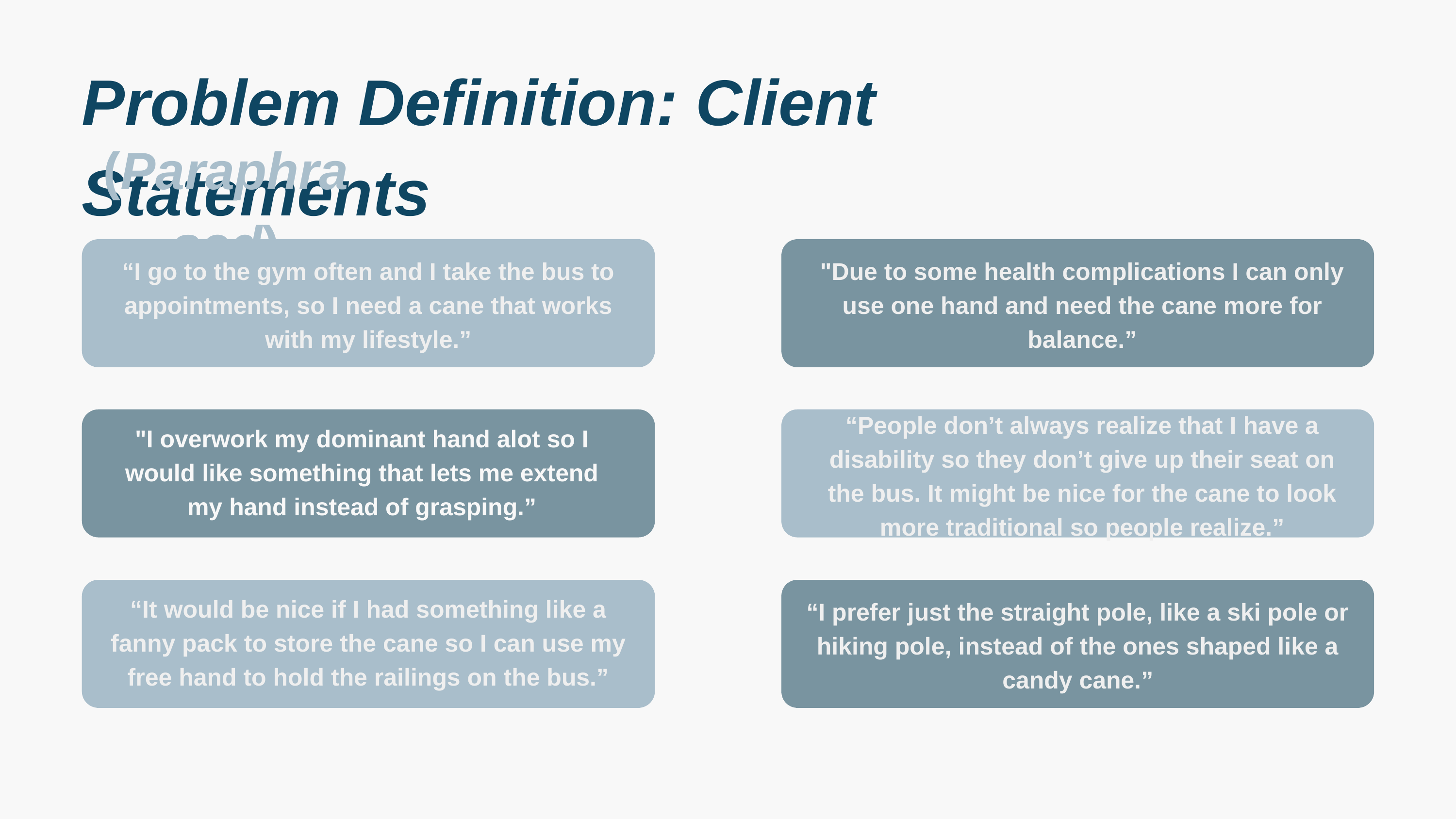

Problem Definition: Client Statements
(Paraphrased)

“I go to the gym often and I take the bus to appointments, so I need a cane that works with my lifestyle.”
"Due to some health complications I can only use one hand and need the cane more for balance.”
“People don’t always realize that I have a disability so they don’t give up their seat on the bus. It might be nice for the cane to look more traditional so people realize.”

"I overwork my dominant hand alot so I would like something that lets me extend my hand instead of grasping.”

“It would be nice if I had something like a fanny pack to store the cane so I can use my free hand to hold the railings on the bus.”
“I prefer just the straight pole, like a ski pole or hiking pole, instead of the ones shaped like a candy cane.”